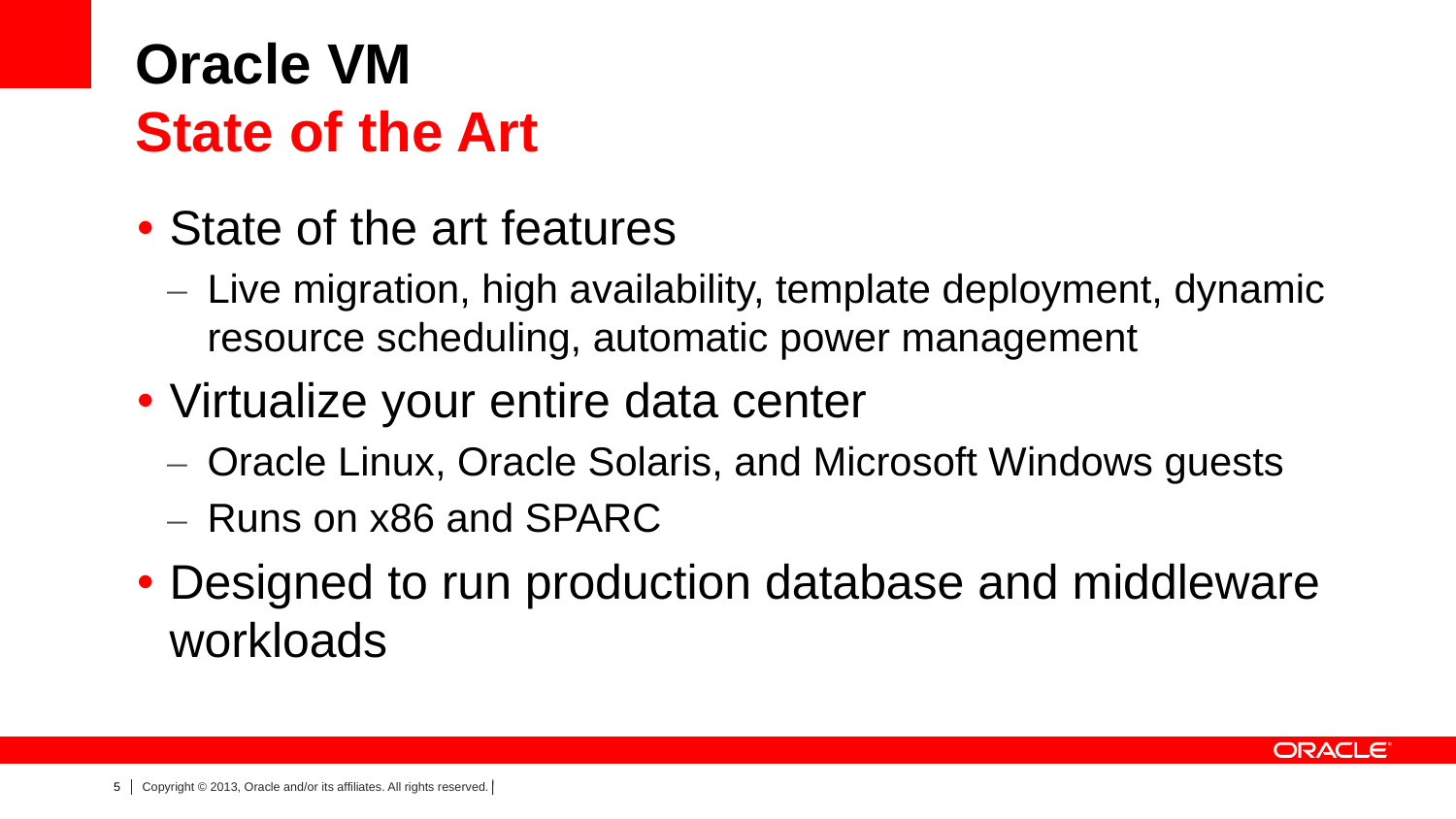

Oracle VM
State of the Art
State of the art features
Live migration, high availability, template deployment, dynamic resource scheduling, automatic power management
Virtualize your entire data center
Oracle Linux, Oracle Solaris, and Microsoft Windows guests
Runs on x86 and SPARC
Designed to run production database and middleware workloads